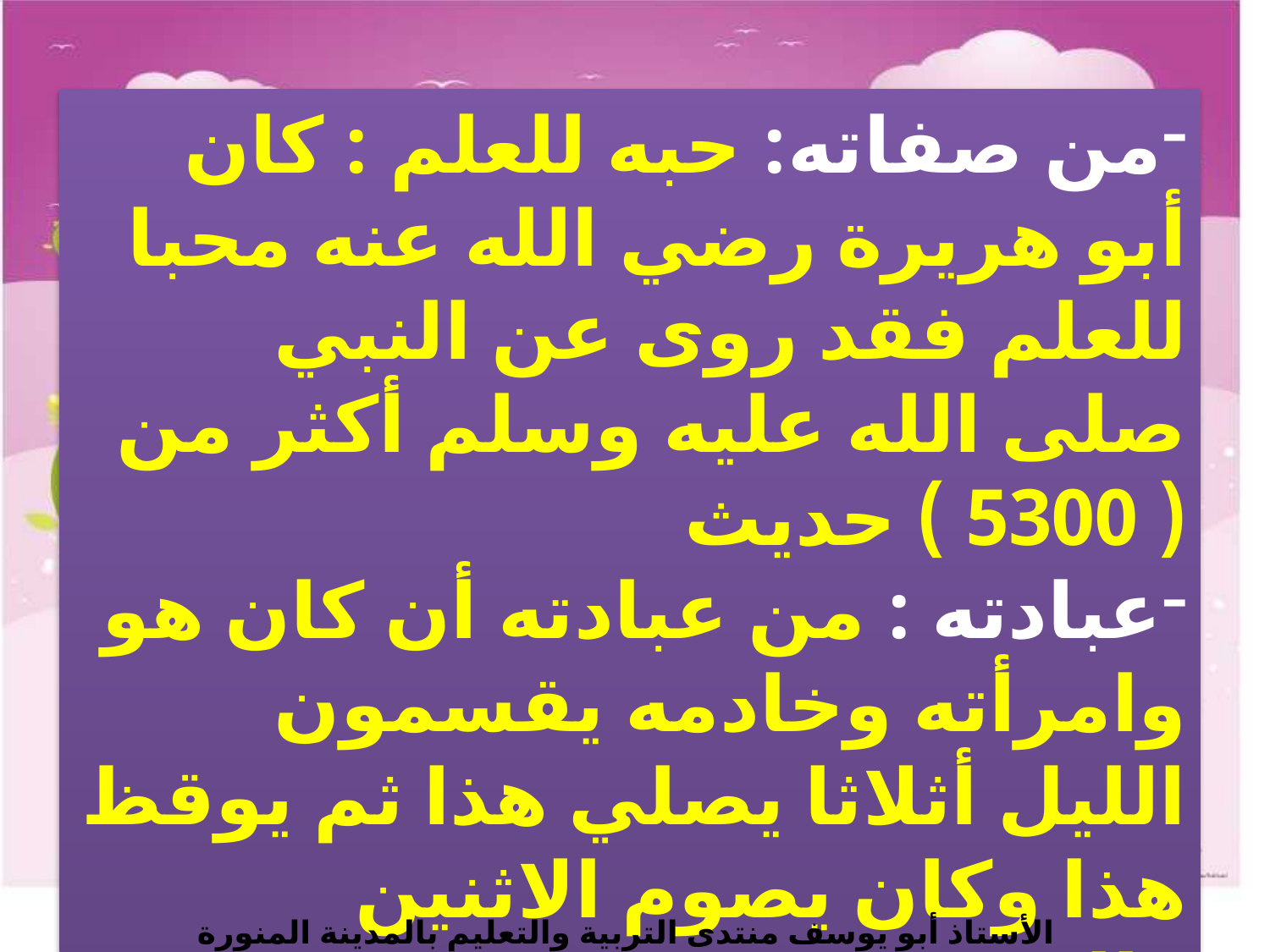

من صفاته: حبه للعلم : كان أبو هريرة رضي الله عنه محبا للعلم فقد روى عن النبي صلى الله عليه وسلم أكثر من ( 5300 ) حديث
عبادته : من عبادته أن كان هو وامرأته وخادمه يقسمون الليل أثلاثا يصلي هذا ثم يوقظ هذا وكان يصوم الاثنين والخميس
- وفاته : مات سنة 57 للهجرة
الأستاذ أبو يوسف منتدى التربية والتعليم بالمدينة المنورة